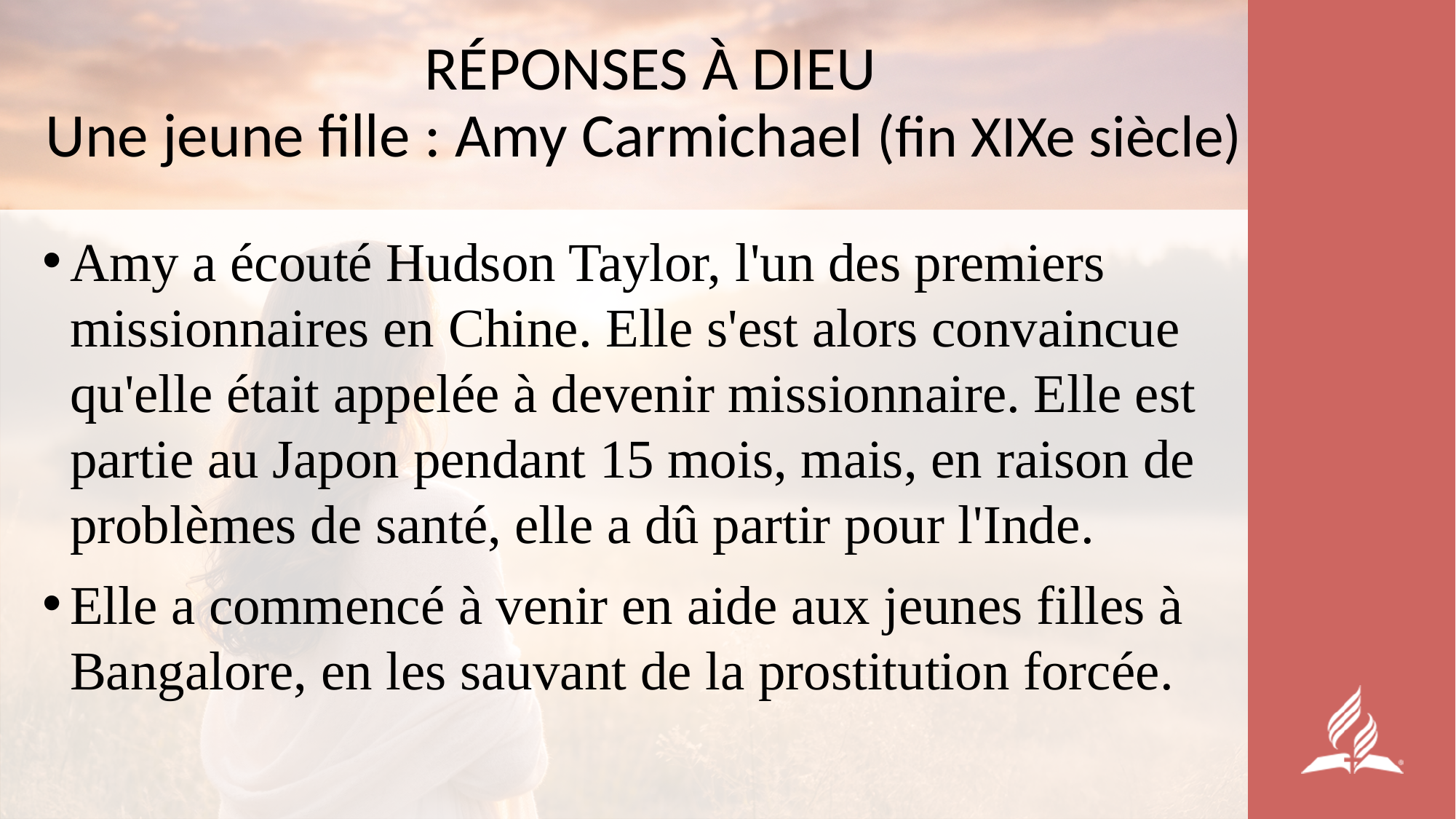

# RÉPONSES À DIEU Une jeune fille : Amy Carmichael (fin XIXe siècle)
Amy a écouté Hudson Taylor, l'un des premiers missionnaires en Chine. Elle s'est alors convaincue qu'elle était appelée à devenir missionnaire. Elle est partie au Japon pendant 15 mois, mais, en raison de problèmes de santé, elle a dû partir pour l'Inde.
Elle a commencé à venir en aide aux jeunes filles à Bangalore, en les sauvant de la prostitution forcée.